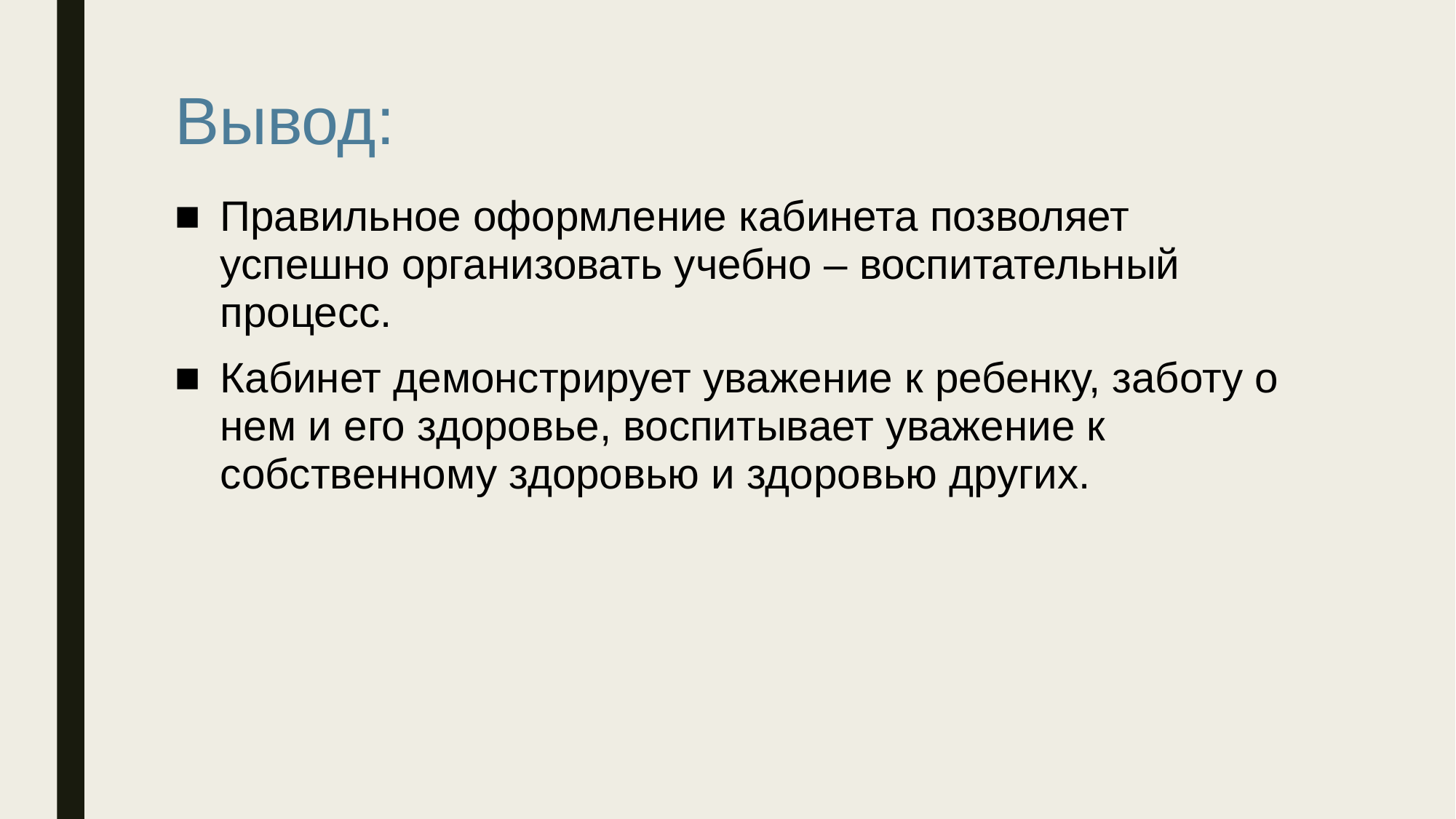

# Вывод:
Правильное оформление кабинета позволяет успешно организовать учебно – воспитательный процесс.
Кабинет демонстрирует уважение к ребенку, заботу о нем и его здоровье, воспитывает уважение к собственному здоровью и здоровью других.